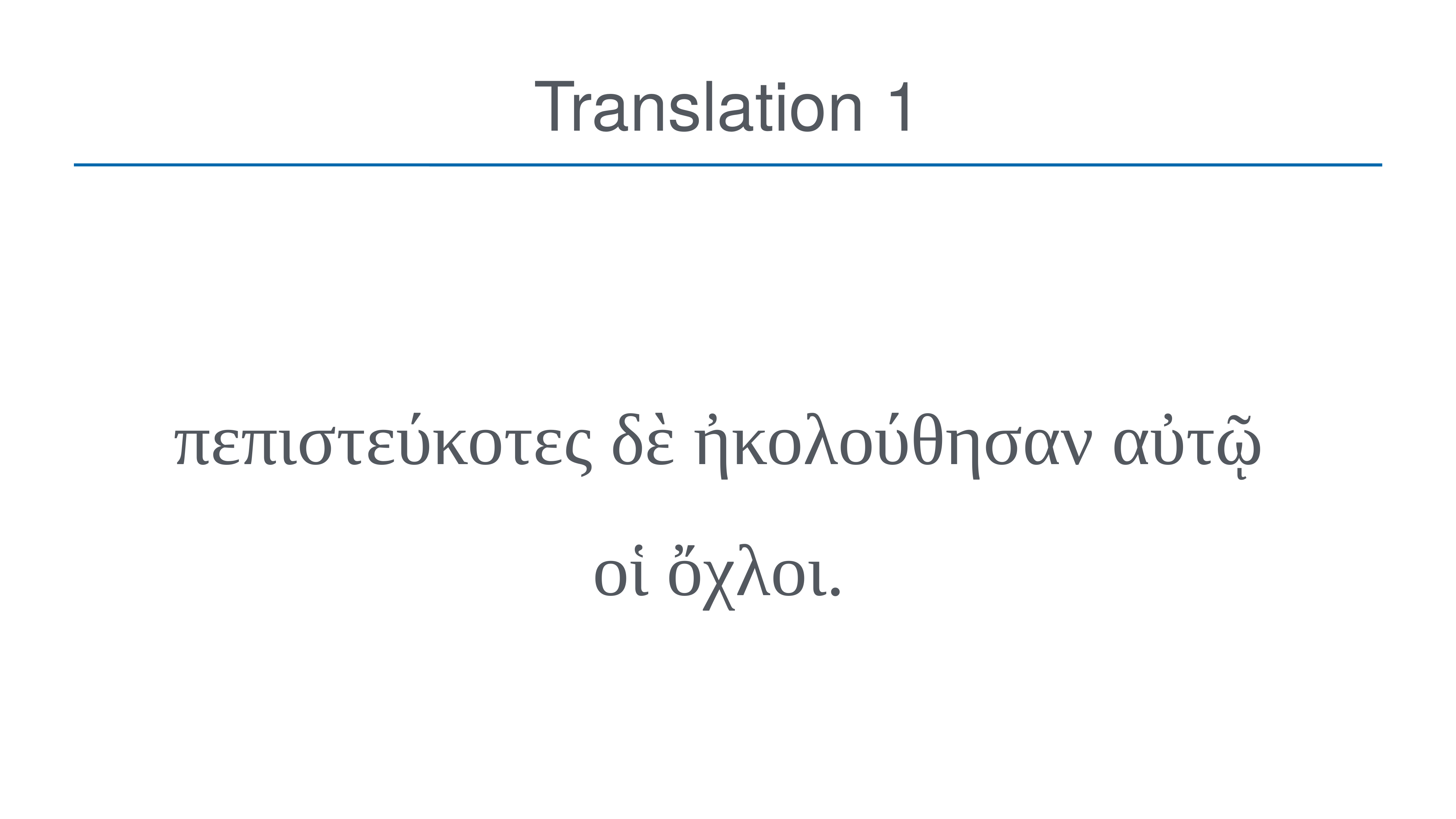

# Translation 1
πεπιστεύκοτες δὲ ἠκολούθησαν αὐτῷ
οἱ ὄχλοι.